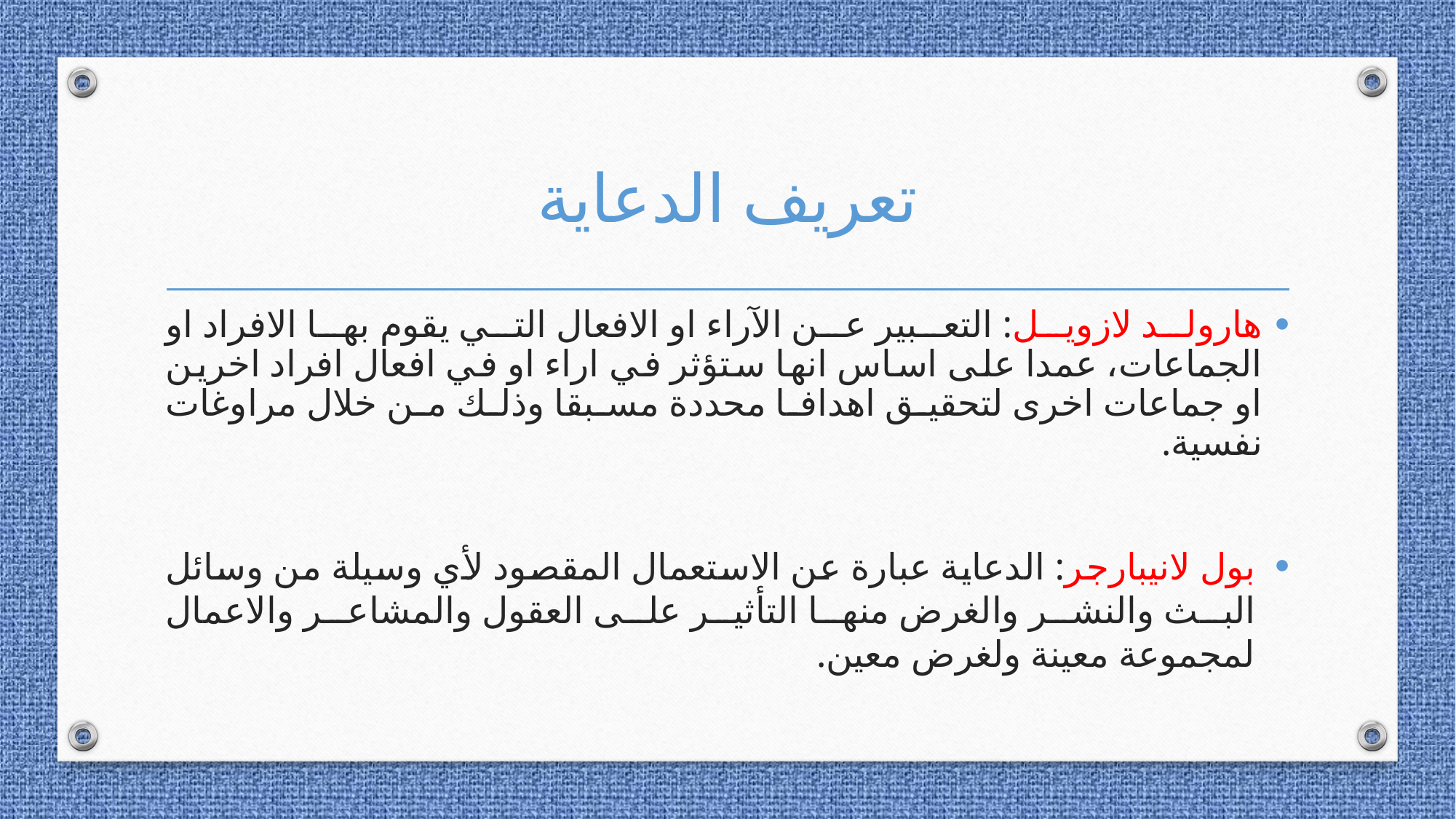

# تعريف الدعاية
هارولد لازويل: التعبير عن الآراء او الافعال التي يقوم بها الافراد او الجماعات، عمدا على اساس انها ستؤثر في اراء او في افعال افراد اخرين او جماعات اخرى لتحقيق اهدافا محددة مسبقا وذلك من خلال مراوغات نفسية.

بول لانيبارجر: الدعاية عبارة عن الاستعمال المقصود لأي وسيلة من وسائل البث والنشر والغرض منها التأثير على العقول والمشاعر والاعمال لمجموعة معينة ولغرض معين.